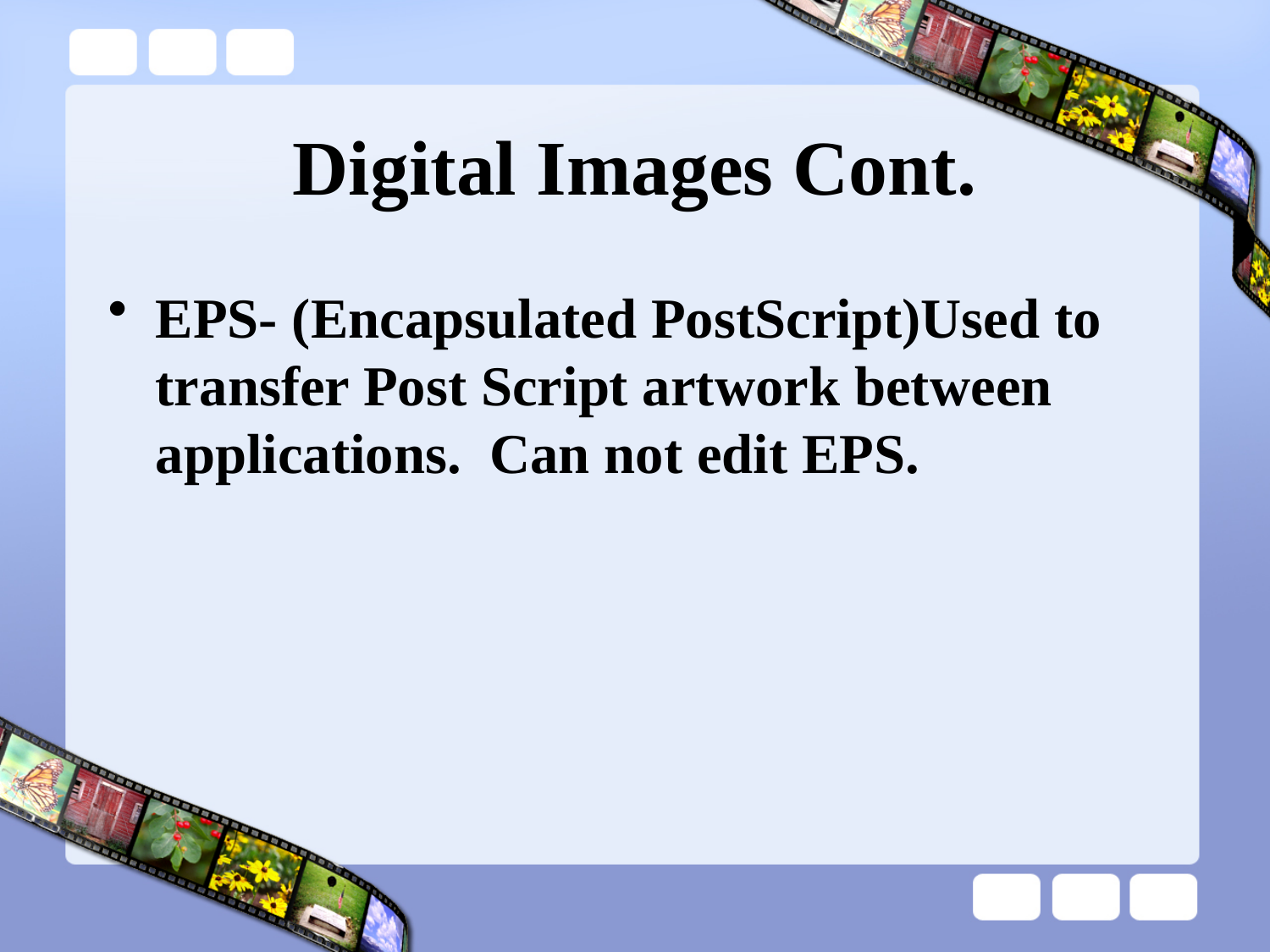

# Digital Images Cont.
EPS- (Encapsulated PostScript)Used to transfer Post Script artwork between applications.  Can not edit EPS.